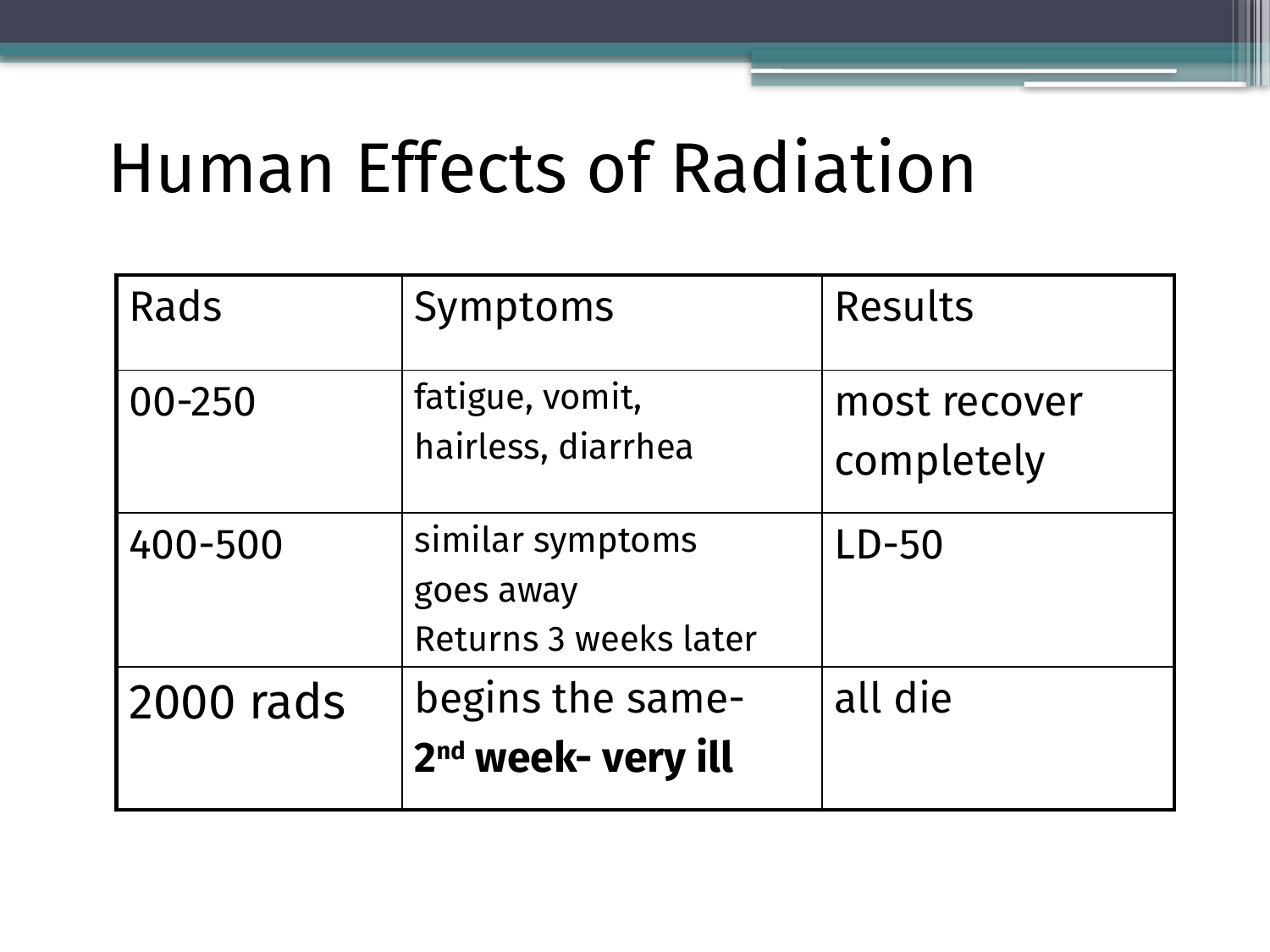

# Human Effects of Radiation
| Rads | Symptoms | Results |
| --- | --- | --- |
| 00-250 | fatigue, vomit, hairless, diarrhea | most recover completely |
| 400-500 | similar symptoms goes away Returns 3 weeks later | LD-50 |
| 2000 rads | begins the same- 2nd week- very ill | all die |